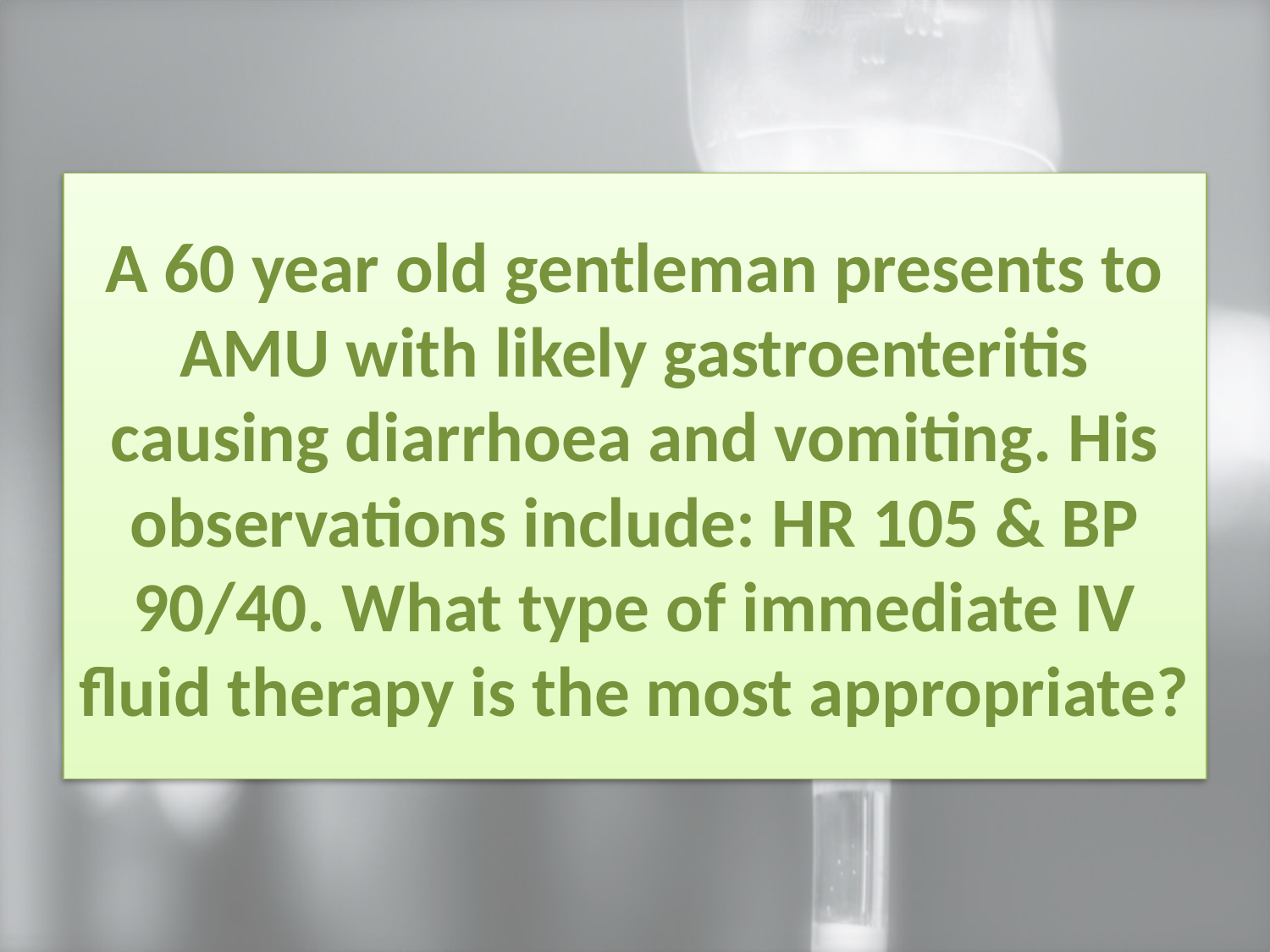

# A 60 year old gentleman presents to AMU with likely gastroenteritis causing diarrhoea and vomiting. His observations include: HR 105 & BP 90/40. What type of immediate IV fluid therapy is the most appropriate?